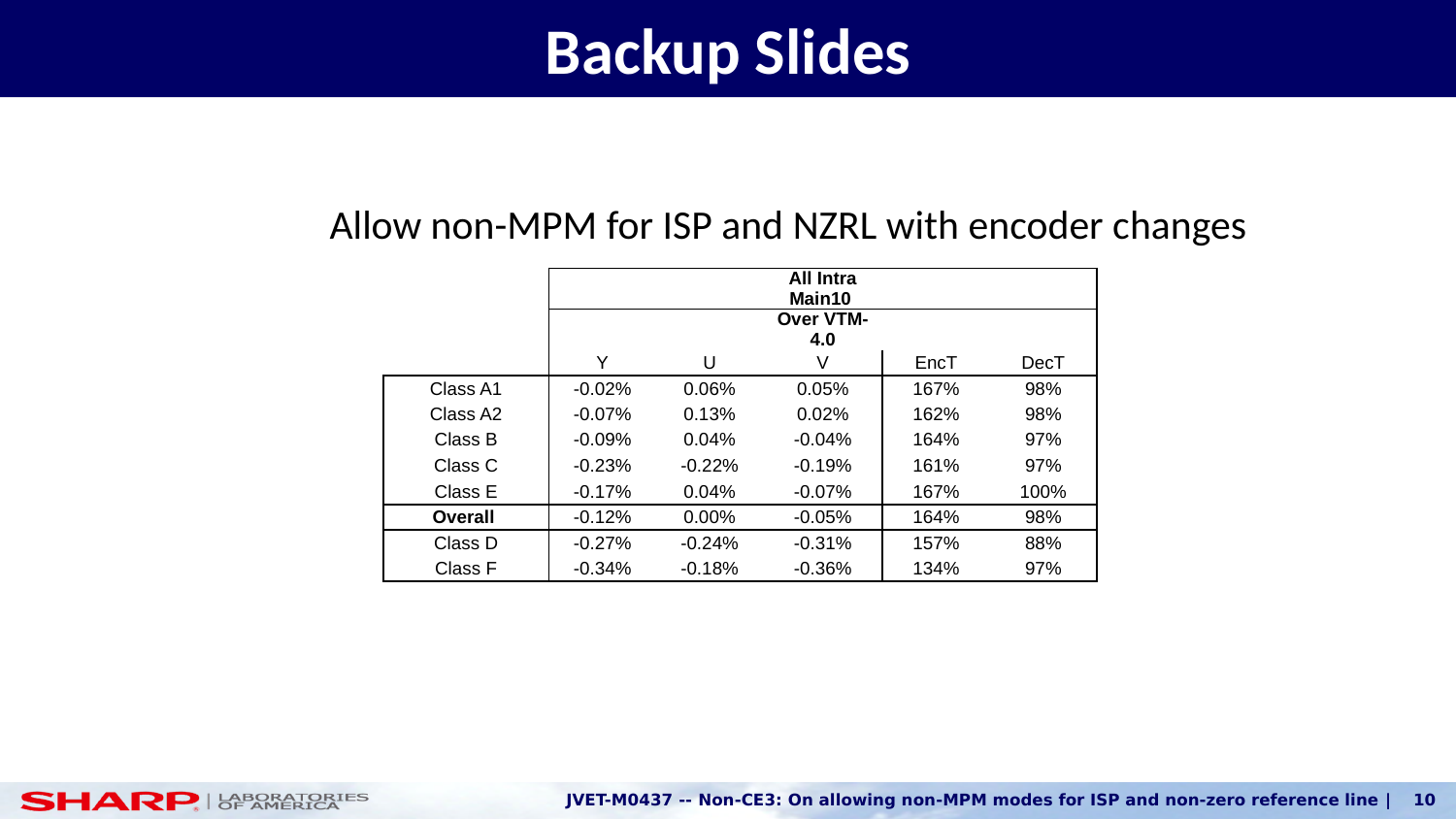

# Backup Slides
Allow non-MPM for ISP and NZRL with encoder changes
|  |  |  | All Intra Main10 |  |  |
| --- | --- | --- | --- | --- | --- |
|  |  |  | Over VTM-4.0 |  |  |
|  | Y | U | V | EncT | DecT |
| Class A1 | -0.02% | 0.06% | 0.05% | 167% | 98% |
| Class A2 | -0.07% | 0.13% | 0.02% | 162% | 98% |
| Class B | -0.09% | 0.04% | -0.04% | 164% | 97% |
| Class C | -0.23% | -0.22% | -0.19% | 161% | 97% |
| Class E | -0.17% | 0.04% | -0.07% | 167% | 100% |
| Overall | -0.12% | 0.00% | -0.05% | 164% | 98% |
| Class D | -0.27% | -0.24% | -0.31% | 157% | 88% |
| Class F | -0.34% | -0.18% | -0.36% | 134% | 97% |